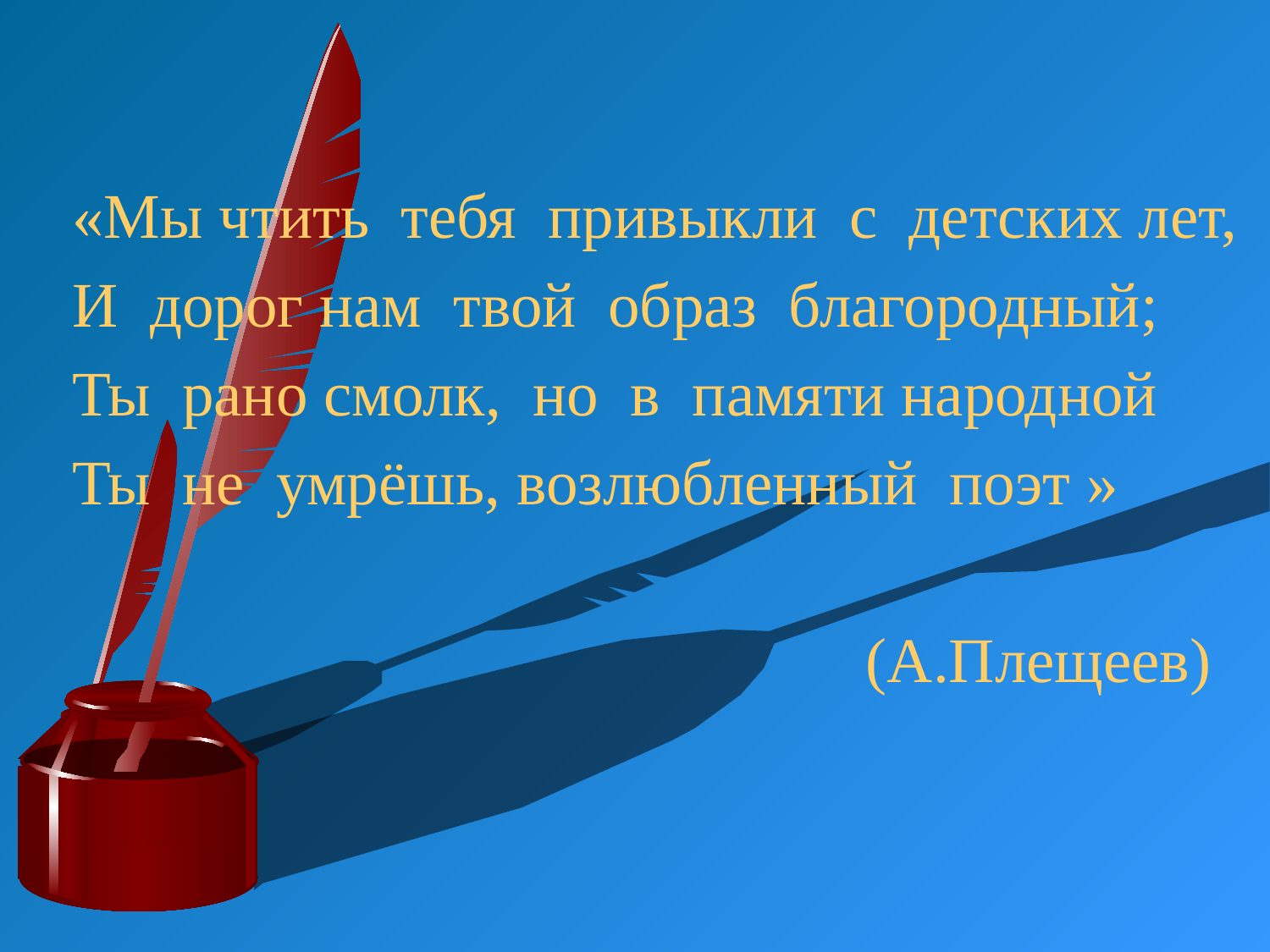

«Мы чтить  тебя  привыкли  с  детских лет,
И  дорог нам  твой  образ  благородный;
Ты  рано смолк,  но  в  памяти народной
Ты  не  умрёшь, возлюбленный  поэт »

                                                  (А.Плещеев)